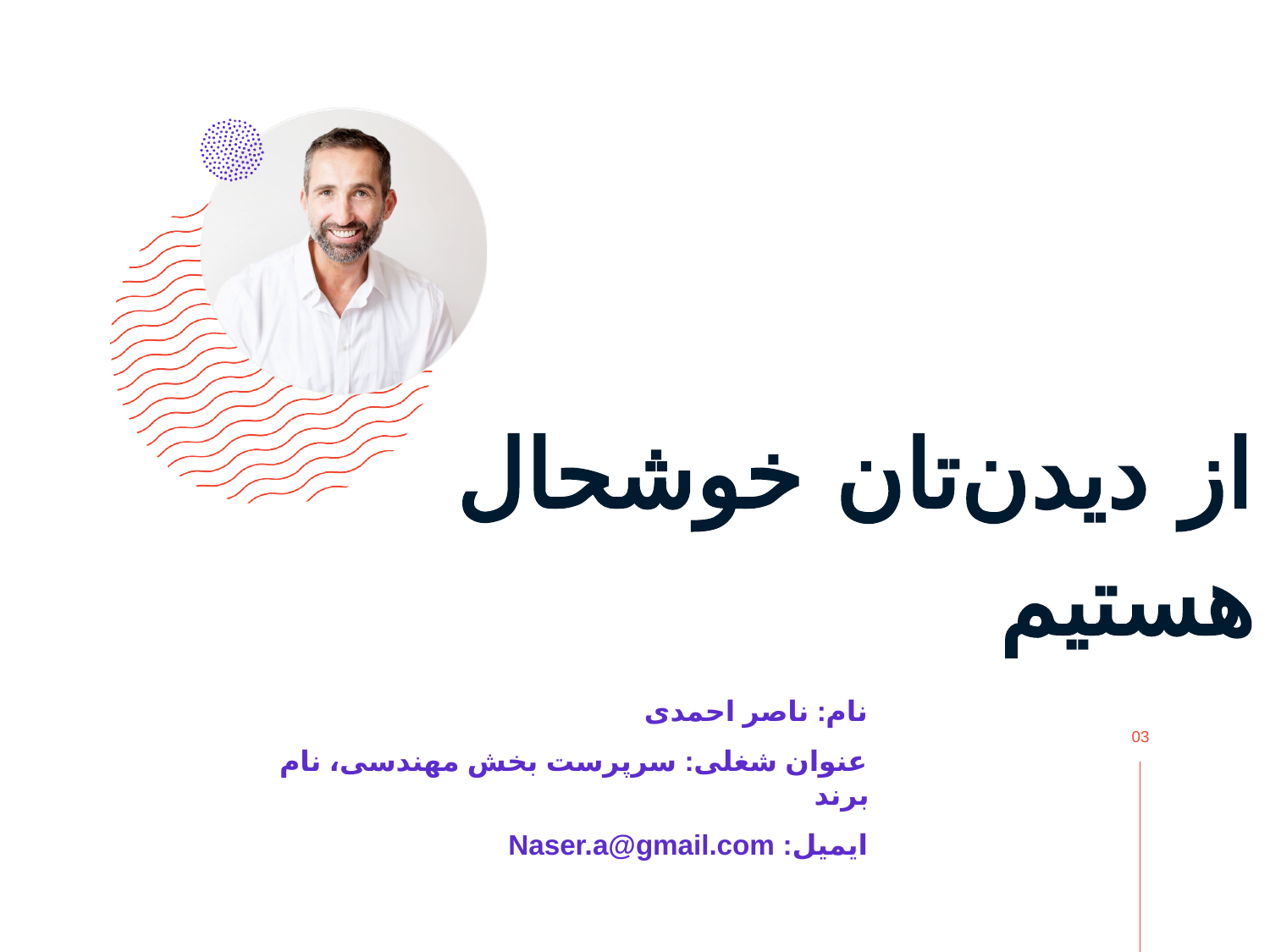

از دیدن‌تان خوشحال هستیم
نام: ناصر احمدی
عنوان شغلی: سرپرست بخش مهندسی، نام برند
ایمیل: Naser.a@gmail.com
03